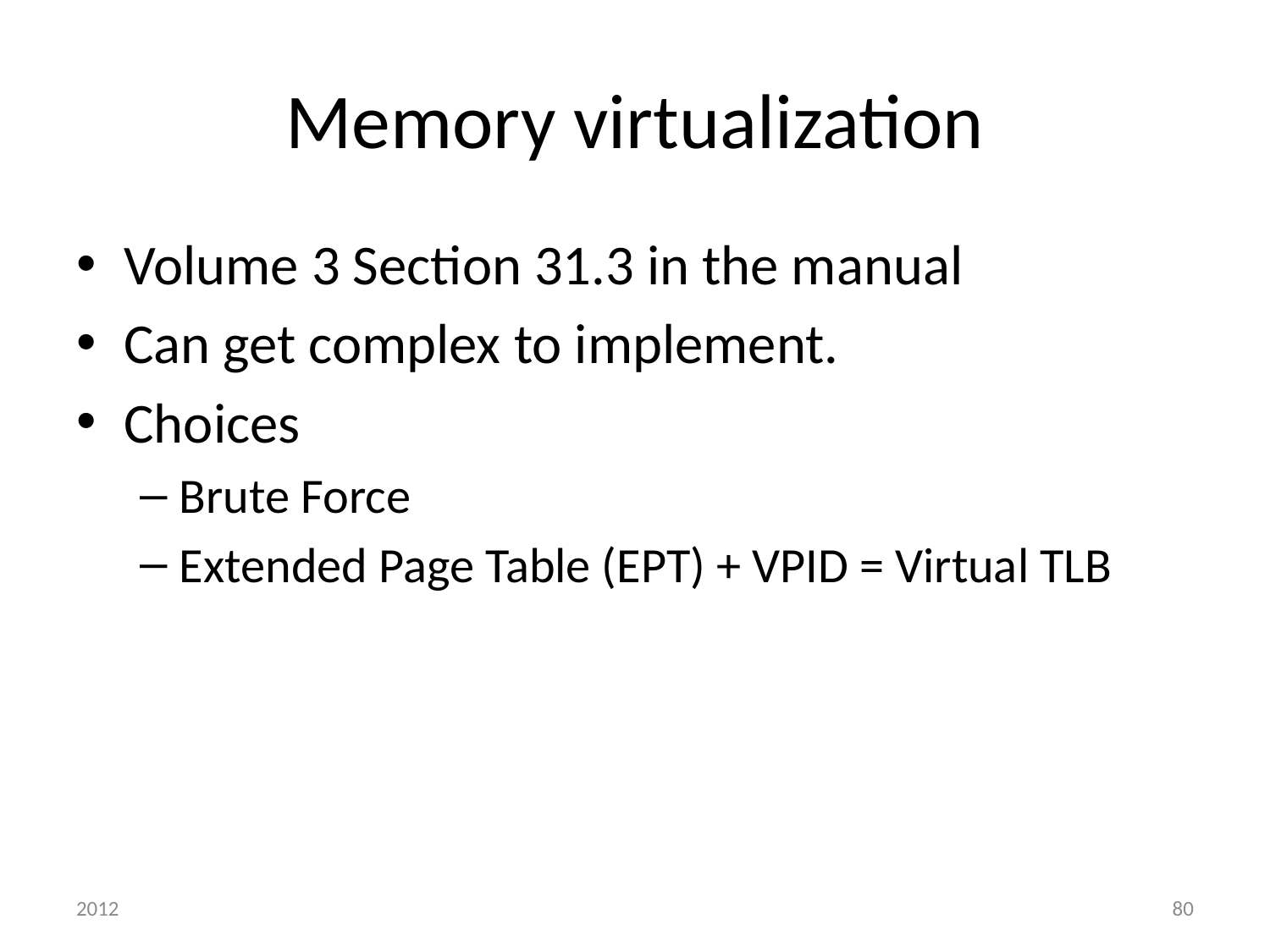

# Memory virtualization
Volume 3 Section 31.3 in the manual
Can get complex to implement.
Choices
Brute Force
Extended Page Table (EPT) + VPID = Virtual TLB
2012

80